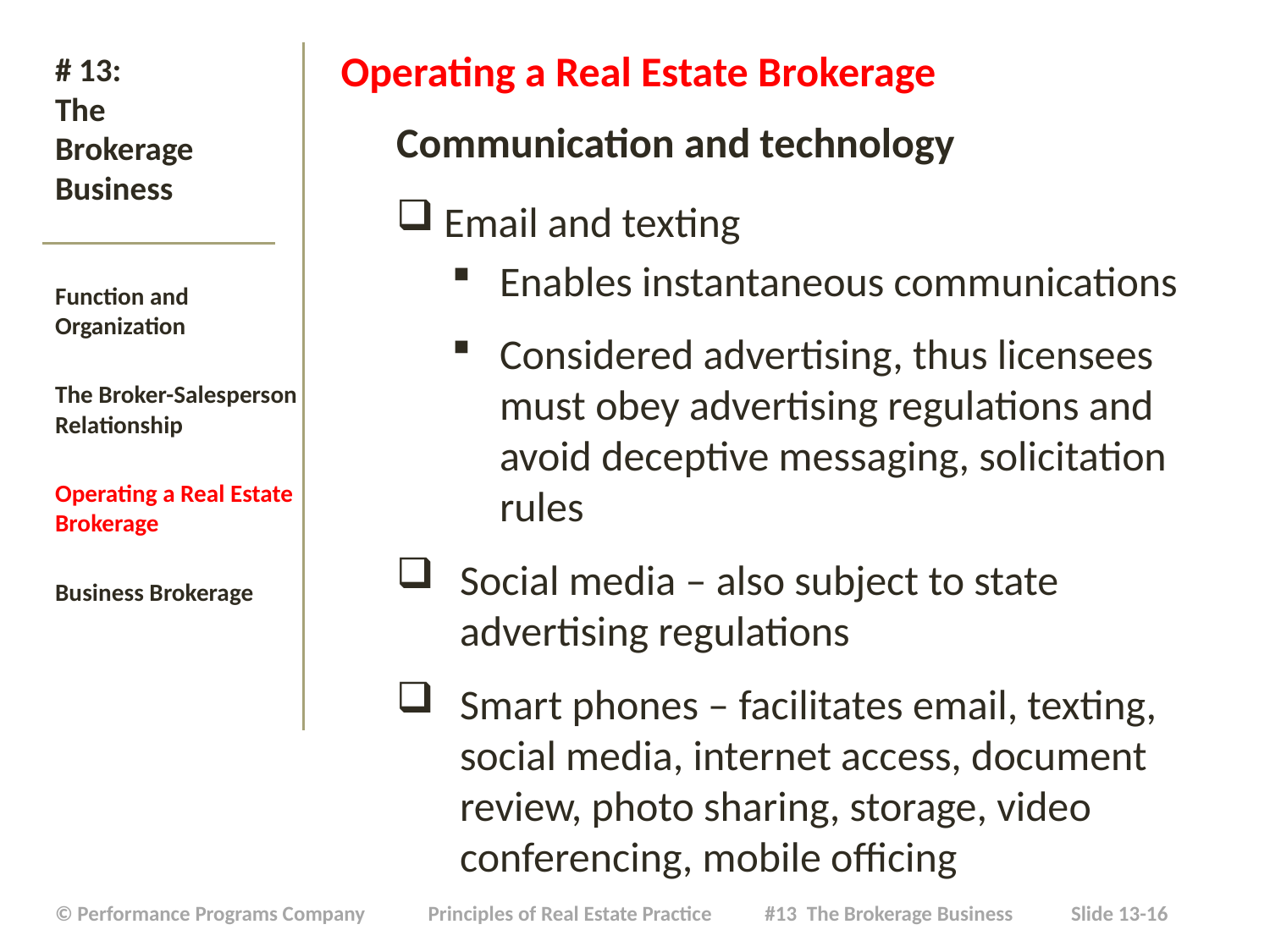

Operating a Real Estate Brokerage

Communication and technology

Email and texting
Enables instantaneous communications
Considered advertising, thus licensees must obey advertising regulations and avoid deceptive messaging, solicitation rules
Social media – also subject to state advertising regulations
Smart phones – facilitates email, texting, social media, internet access, document review, photo sharing, storage, video conferencing, mobile officing

# # 13: The Brokerage Business

Function and Organization

The Broker-Salesperson Relationship

Operating a Real Estate Brokerage

Business Brokerage

| © Performance Programs Company Principles of Real Estate Practice #13 The Brokerage Business Slide 13-16 |
| --- |